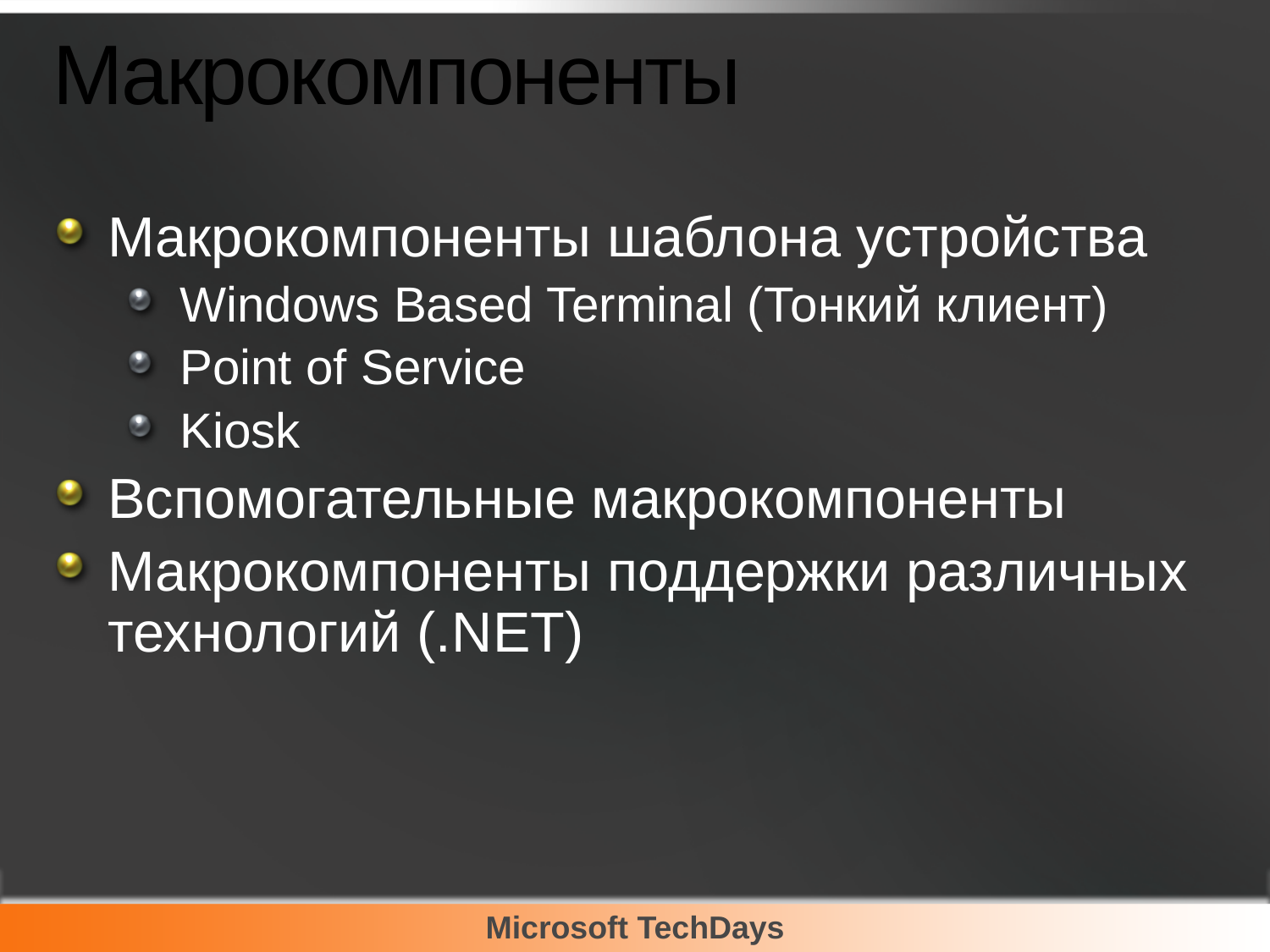

# Макрокомпоненты
Макрокомпоненты шаблона устройства
Windows Based Terminal (Тонкий клиент)
Point of Service
Kiosk
Вспомогательные макрокомпоненты
Макрокомпоненты поддержки различных технологий (.NET)